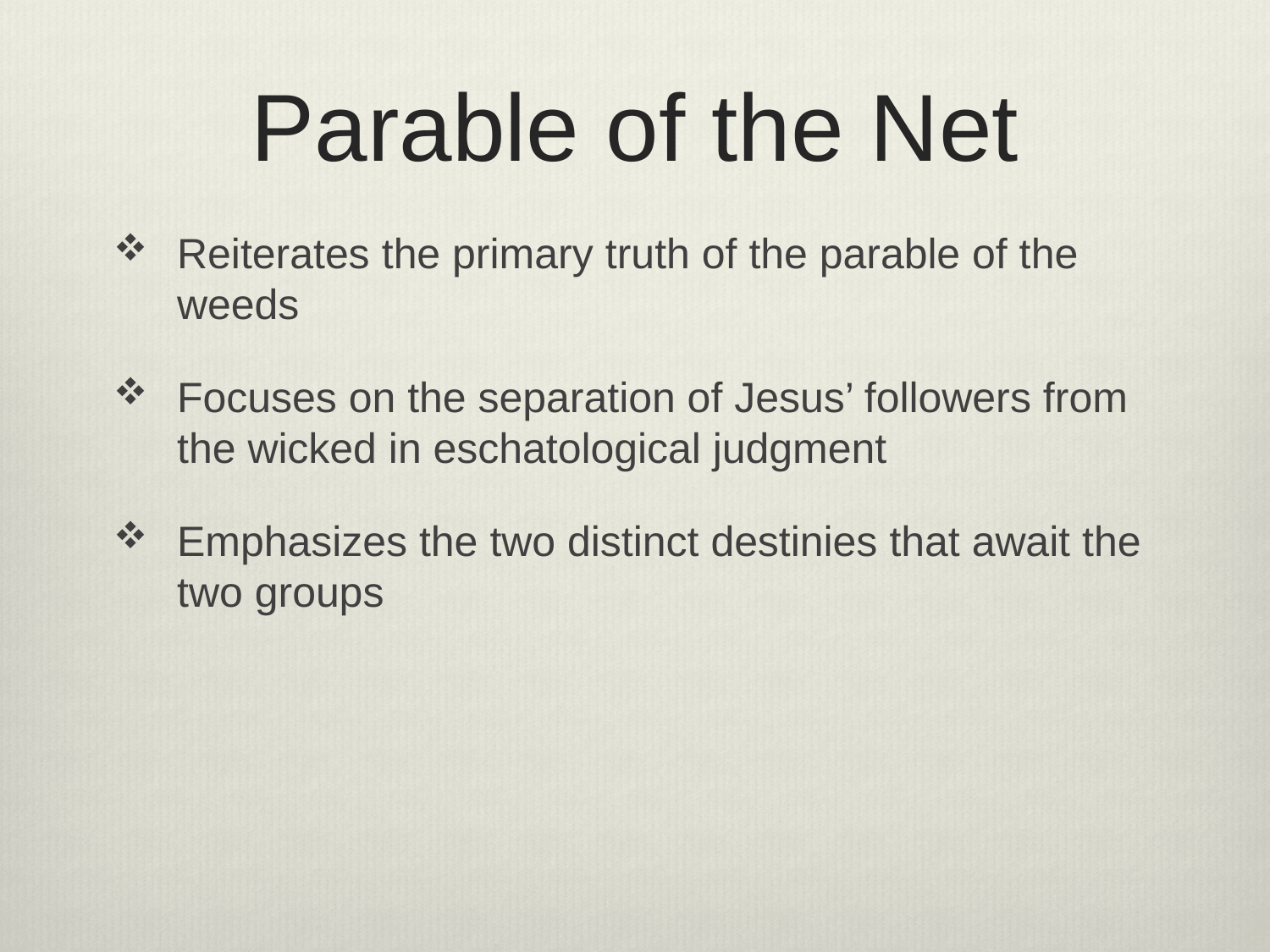

# Parable of the Net
Reiterates the primary truth of the parable of the weeds
Focuses on the separation of Jesus’ followers from the wicked in eschatological judgment
Emphasizes the two distinct destinies that await the two groups